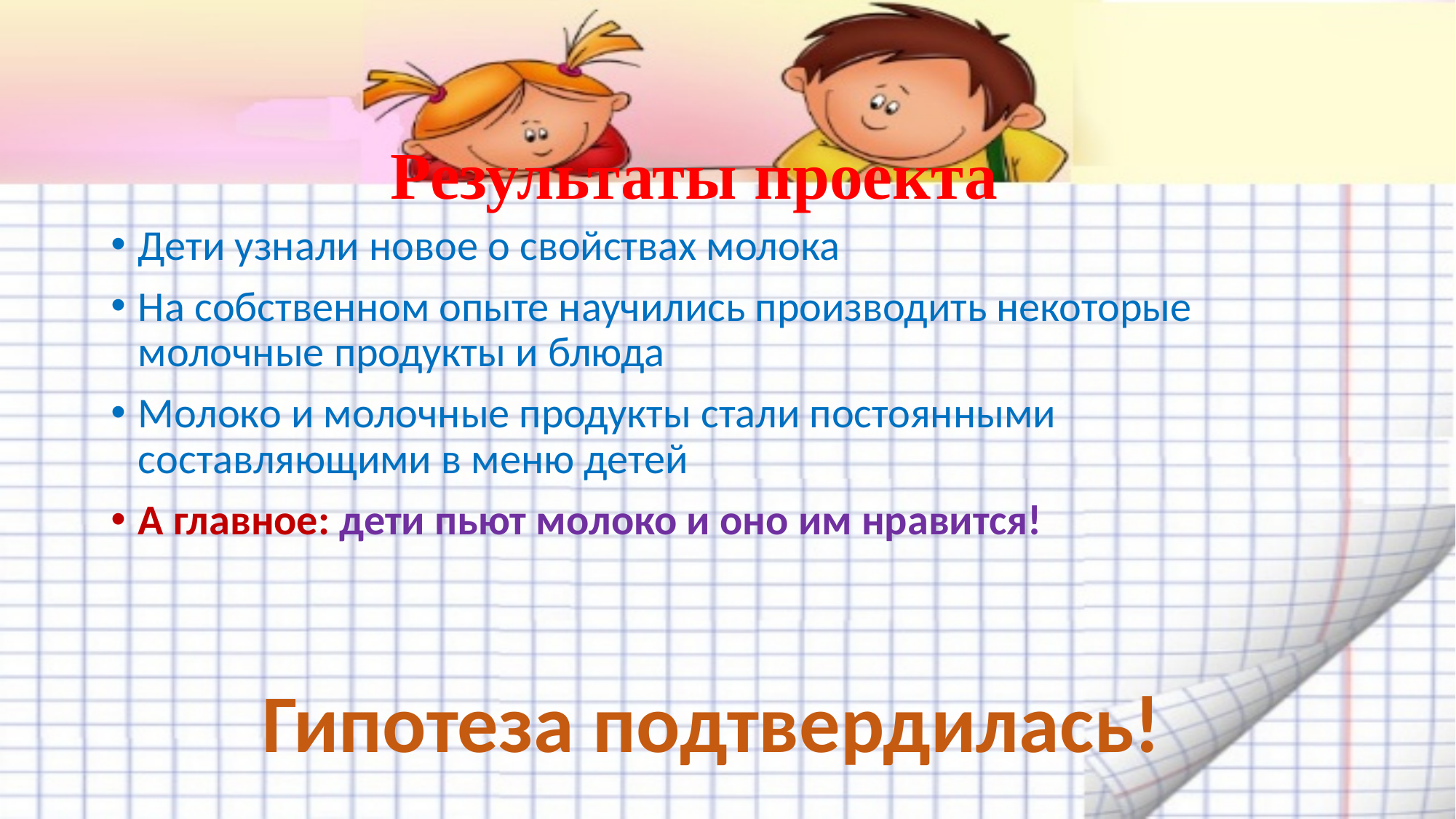

# Результаты проекта
Дети узнали новое о свойствах молока
На собственном опыте научились производить некоторые молочные продукты и блюда
Молоко и молочные продукты стали постоянными составляющими в меню детей
А главное: дети пьют молоко и оно им нравится!
Гипотеза подтвердилась!